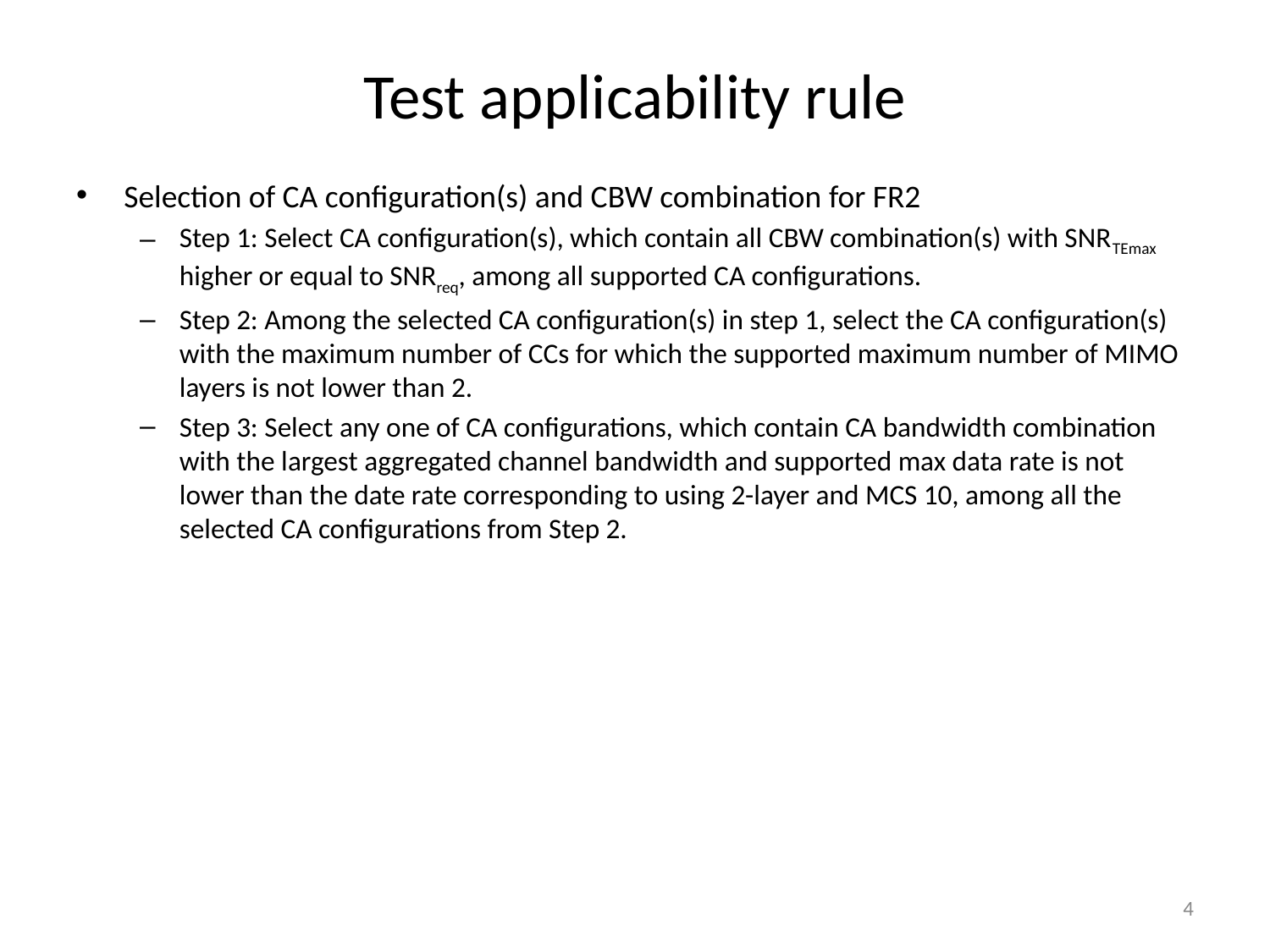

# Test applicability rule
Selection of CA configuration(s) and CBW combination for FR2
Step 1: Select CA configuration(s), which contain all CBW combination(s) with SNRTEmax higher or equal to SNRreq, among all supported CA configurations.
Step 2: Among the selected CA configuration(s) in step 1, select the CA configuration(s) with the maximum number of CCs for which the supported maximum number of MIMO layers is not lower than 2.
Step 3: Select any one of CA configurations, which contain CA bandwidth combination with the largest aggregated channel bandwidth and supported max data rate is not lower than the date rate corresponding to using 2-layer and MCS 10, among all the selected CA configurations from Step 2.

4